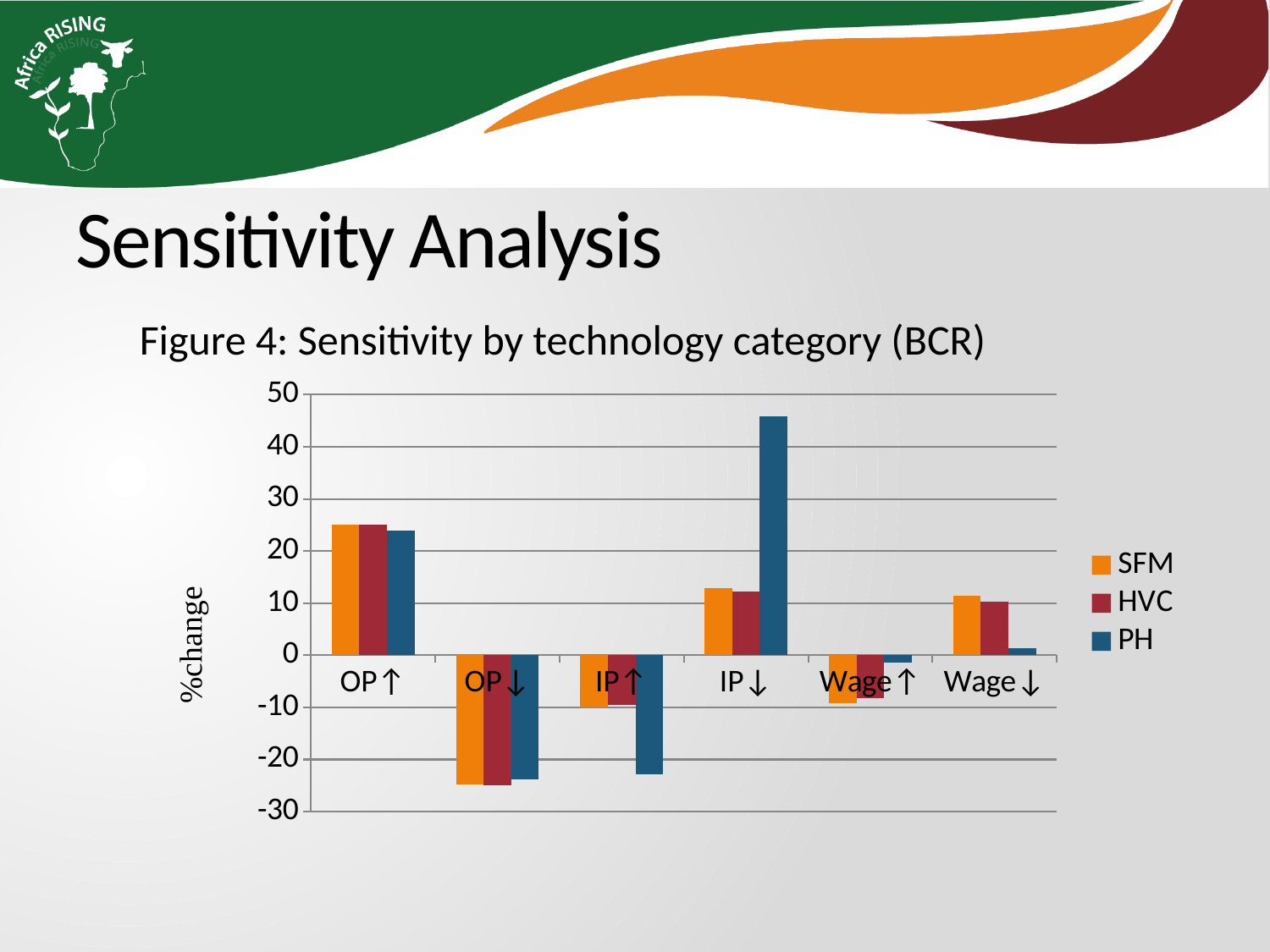

# Sensitivity Analysis
Figure 4: Sensitivity by technology category (BCR)

### Chart

| Category | SFM | HVC | PH |
|---|---|---|---|
| OP↑ | 25.128033081647455 | 25.015639152662413 | 23.861014221332148 |
| OP↓ | -24.79716228426393 | -24.984360852877874 | -23.861014221332137 |
| IP↑ | -10.091697324618 | -9.515664318366877 | -22.80022842591549 |
| IP↓ | 12.832396441716012 | 12.172400714224056 | 45.854415404069854 |
| Wage↑ | -9.272572160027586 | -8.284382251685194 | -1.3347170621439854 |
| Wage↓ | 11.494519285923143 | 10.329080884261446 | 1.3777757680683458 |